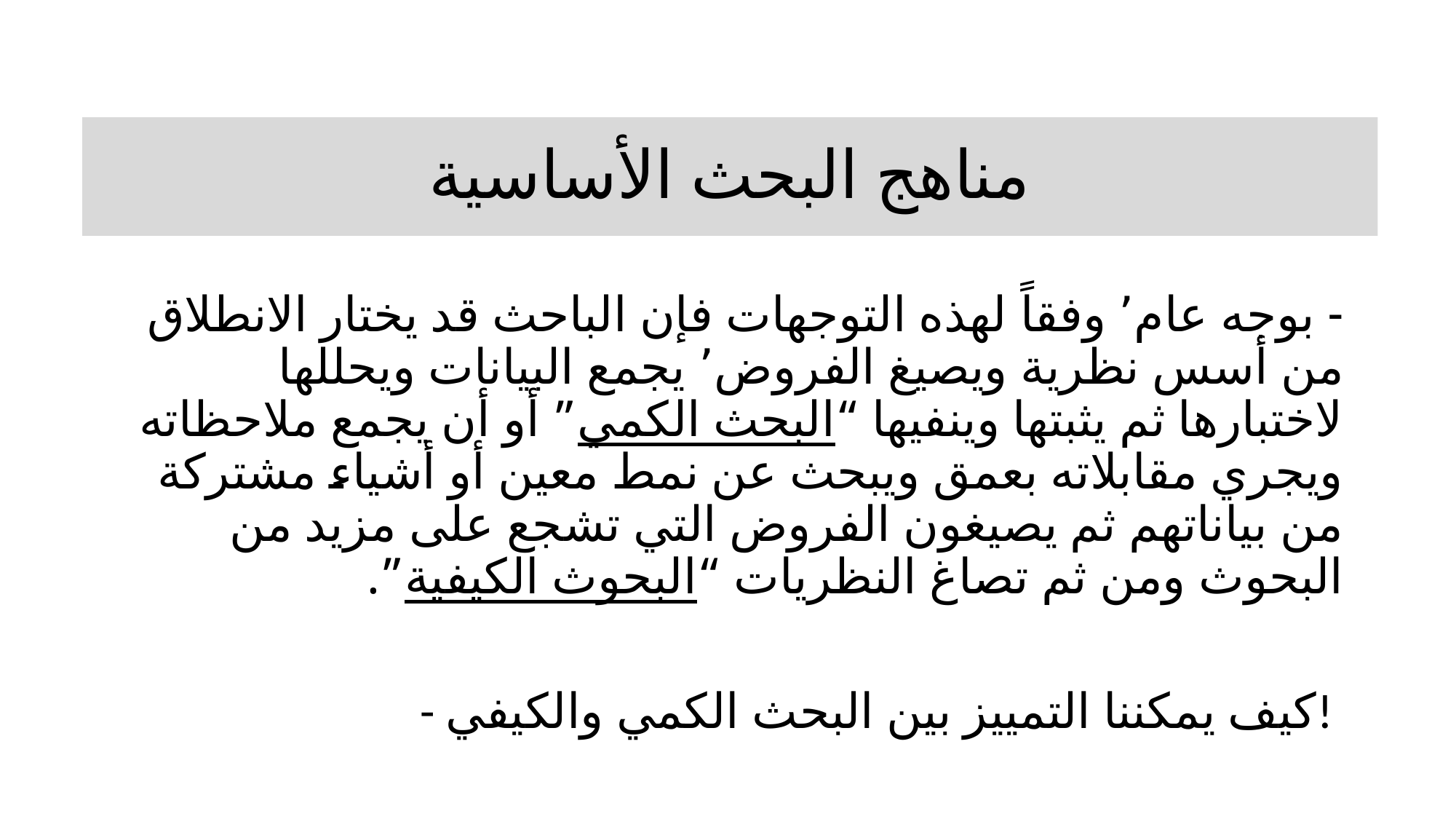

# مناهج البحث الأساسية

- بوجه عام٬ وفقاً لهذه التوجهات فإن الباحث قد يختار الانطلاق من أسس نظرية ويصيغ الفروض٬ يجمع البيانات ويحللها لاختبارها ثم يثبتها وينفيها “البحث الكمي” أو أن يجمع ملاحظاته ويجري مقابلاته بعمق ويبحث عن نمط معين أو أشياء مشتركة من بياناتهم ثم يصيغون الفروض التي تشجع على مزيد من البحوث ومن ثم تصاغ النظريات “البحوث الكيفية”.

- كيف يمكننا التمييز بين البحث الكمي والكيفي!